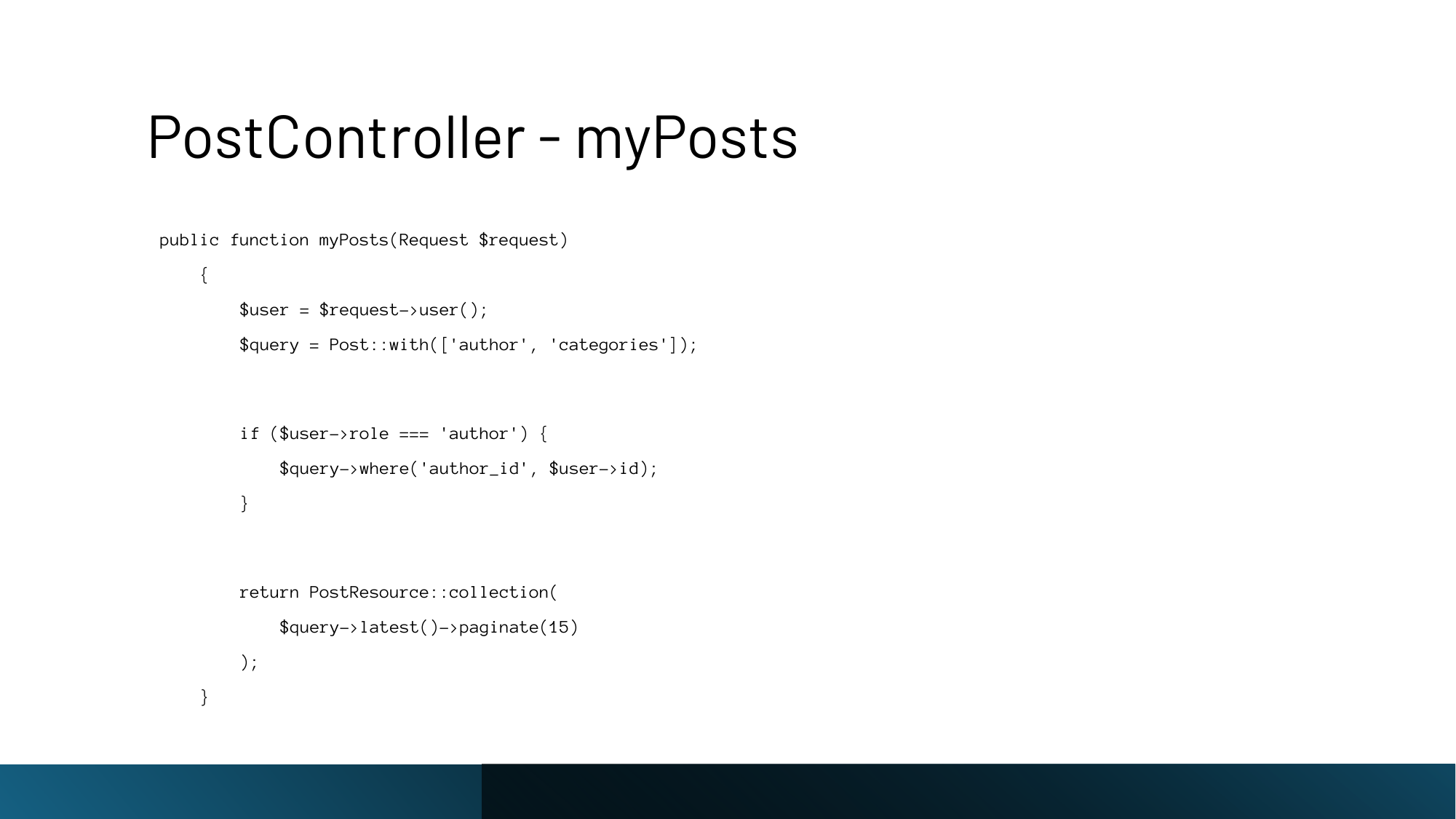

# PostController - myPosts
public function myPosts(Request $request)
    {
        $user = $request->user();
        $query = Post::with(['author', 'categories']);

        if ($user->role === 'author') {
            $query->where('author_id', $user->id);
        }

        return PostResource::collection(
            $query->latest()->paginate(15)
        );
    }